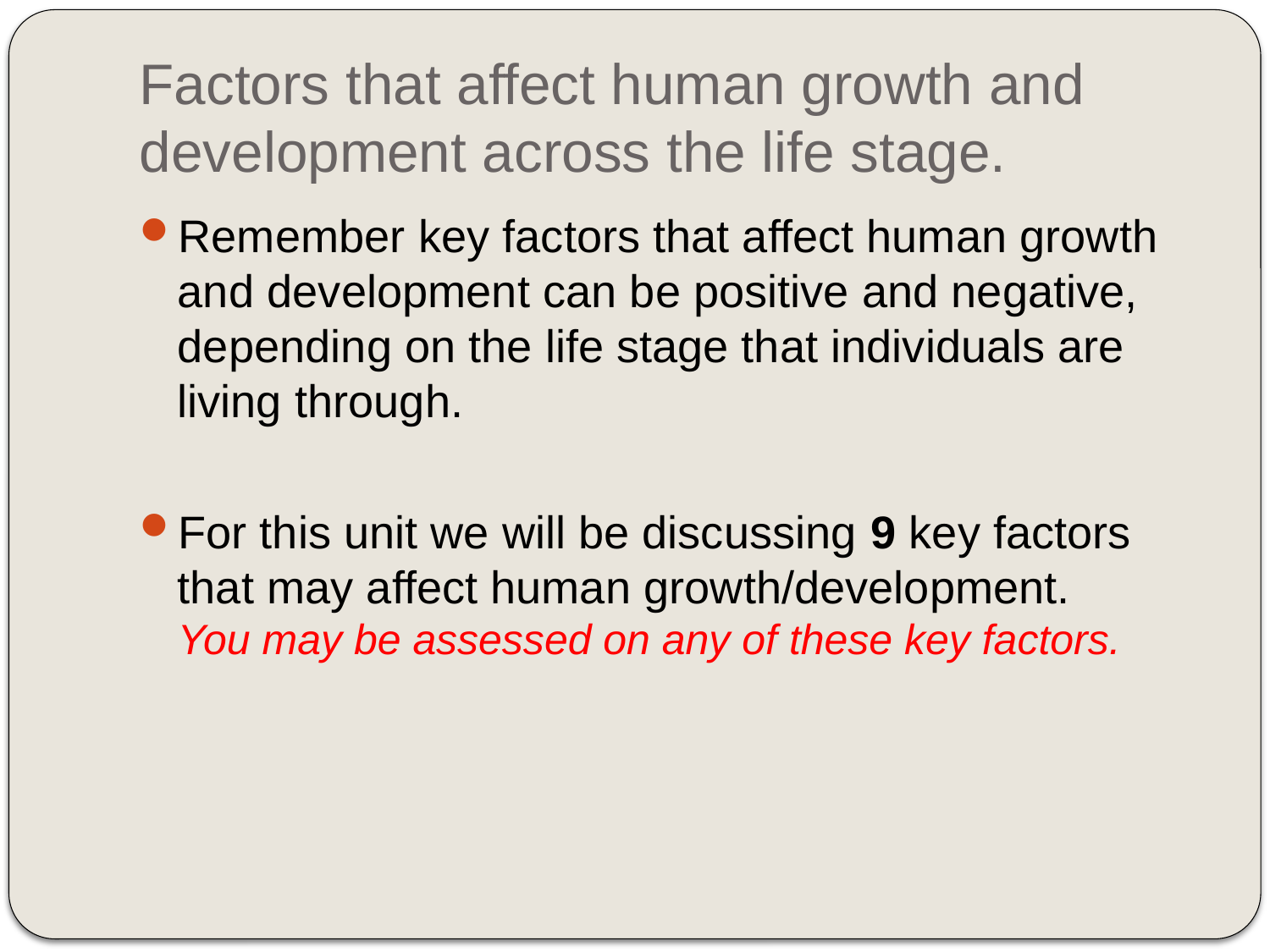

# Factors that affect human growth and development across the life stage.
Remember key factors that affect human growth and development can be positive and negative, depending on the life stage that individuals are living through.

For this unit we will be discussing 9 key factors that may affect human growth/development.    You may be assessed on any of these key factors.